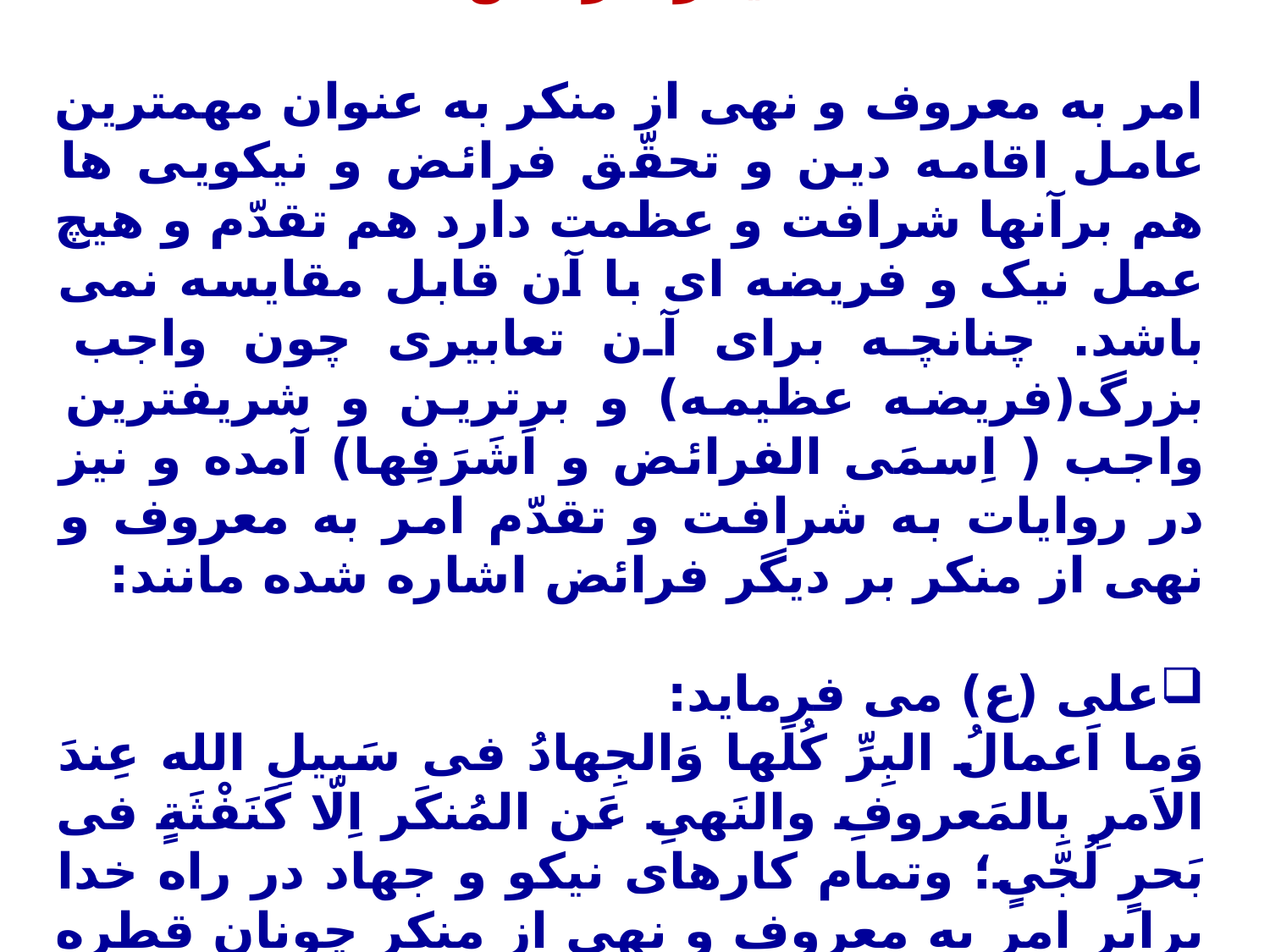

3- شرافت و فضیلت این فریضه نسبت به دیگر فرائض

امر به معروف و نهی از منکر به عنوان مهمترین عامل اقامه دین و تحقّق فرائض و نیکویی ها هم برآنها شرافت و عظمت دارد هم تقدّم و هیچ عمل نیک و فریضه ای با آن قابل مقایسه نمی باشد. چنانچه برای آن تعابیری چون واجب بزرگ(فریضه عظیمه) و برترین و شریفترین واجب ( اِسمَی الفرائض و اَشَرَفِها) آمده و نیز در روایات به شرافت و تقدّم امر به معروف و نهی از منکر بر دیگر فرائض اشاره شده مانند:

علی (ع) می فرماید:
وَما اَعمالُ البِرِّ کُلَها وَالجِهادُ فی سَبیلِ الله عِندَ الاَمرِ بِالمَعروفِ والنَهیِ عَن المُنکَر اِلّا کَنَفْثَةٍ فی بَحرٍ لُجّیٍ؛ وتمام کارهای نیکو و جهاد در راه خدا برابر امر به معروف و نهی از منکر چونان قطره ای در برابر دریای موّاج و پهناور است.( نهج البلاغه/حکمت 374)